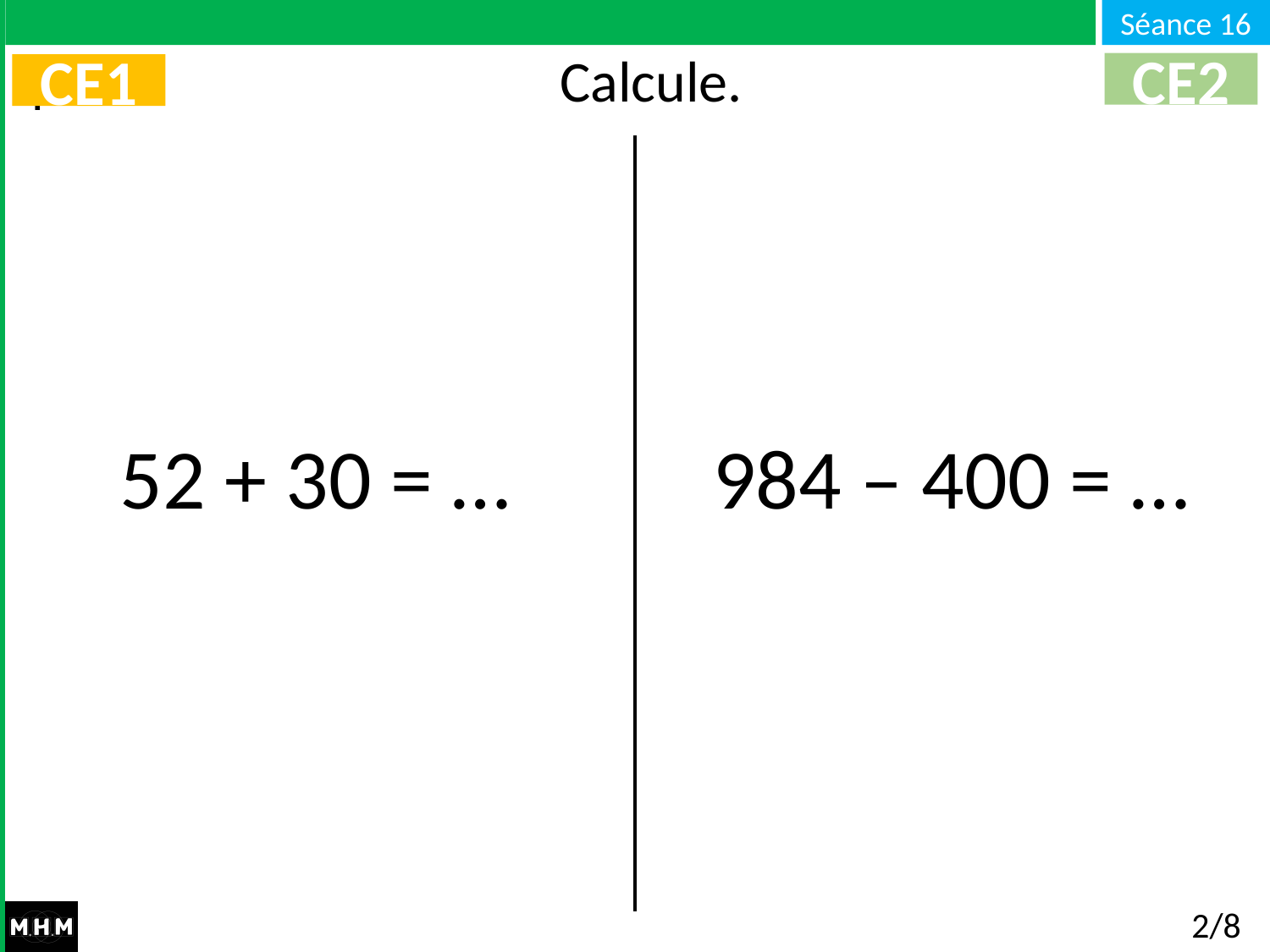

# Calcule.
CE2
CE1
52 + 30 = …
984 – 400 = …
2/8